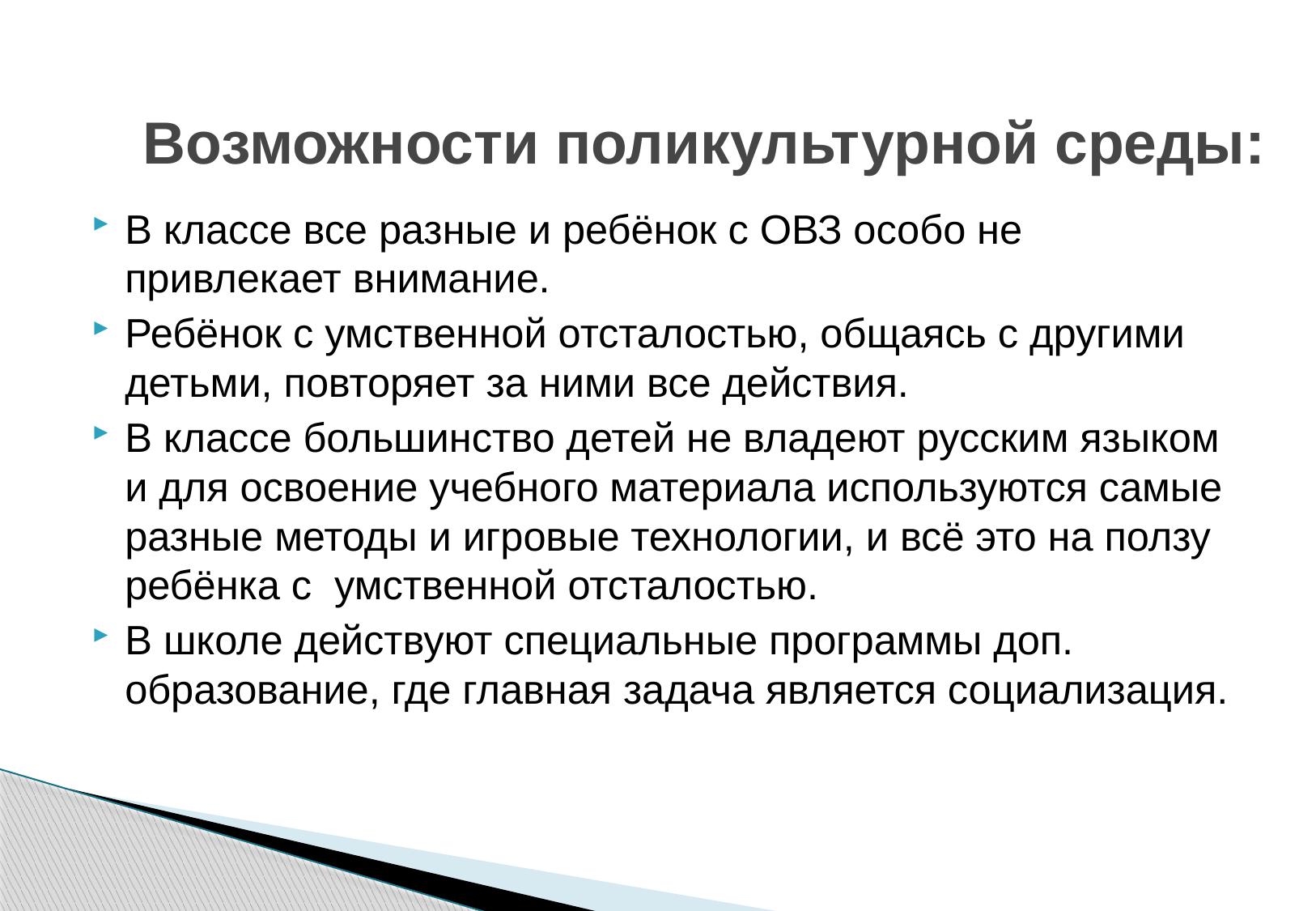

# Возможности поликультурной среды:
В классе все разные и ребёнок с ОВЗ особо не привлекает внимание.
Ребёнок с умственной отсталостью, общаясь с другими детьми, повторяет за ними все действия.
В классе большинство детей не владеют русским языком и для освоение учебного материала используются самые разные методы и игровые технологии, и всё это на ползу ребёнка с  умственной отсталостью.
В школе действуют специальные программы доп. образование, где главная задача является социализация.